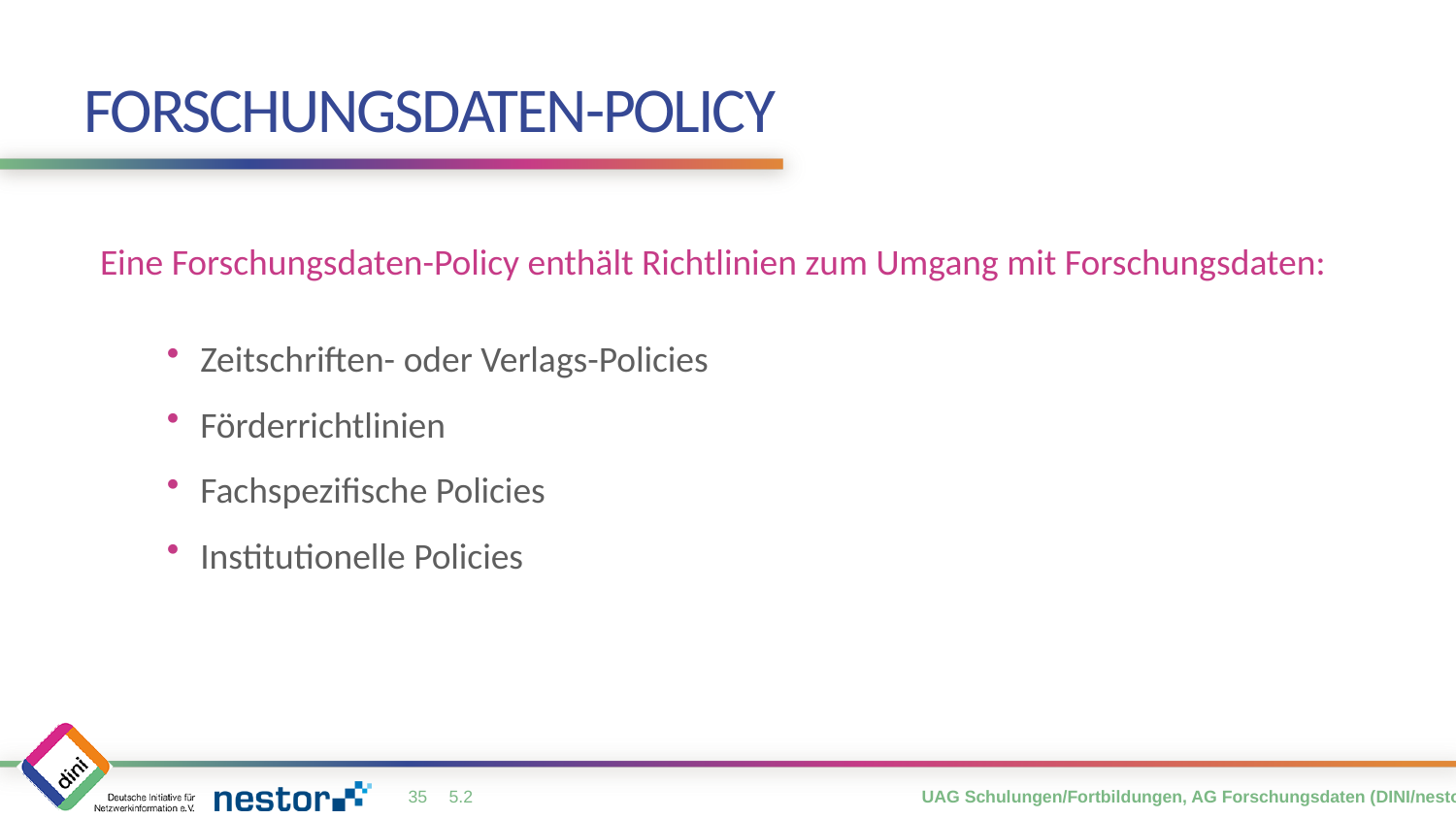

# Forschungsdaten-Policy
Eine Forschungsdaten-Policy enthält Richtlinien zum Umgang mit Forschungsdaten:
Zeitschriften- oder Verlags-Policies
Förderrichtlinien
Fachspezifische Policies
Institutionelle Policies

35
5.2